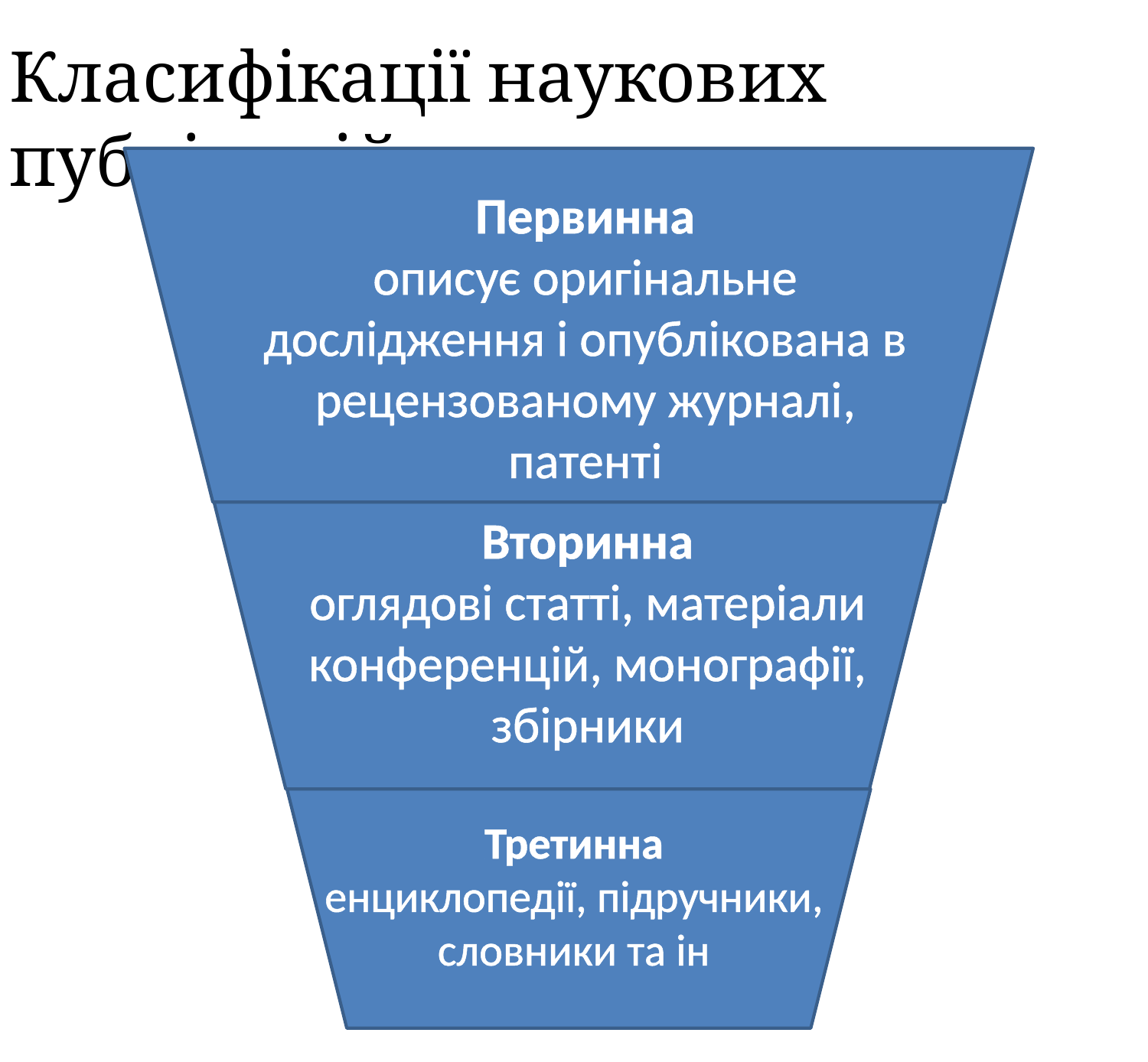

# Класифікації наукових публікацій

Первинна
описує оригінальне дослідження і опублікована в рецензованому журналі,
патенті

Вторинна
оглядові статті, матеріали конференцій, монографії, збірники

Третинна
енциклопедії, підручники, словники та ін